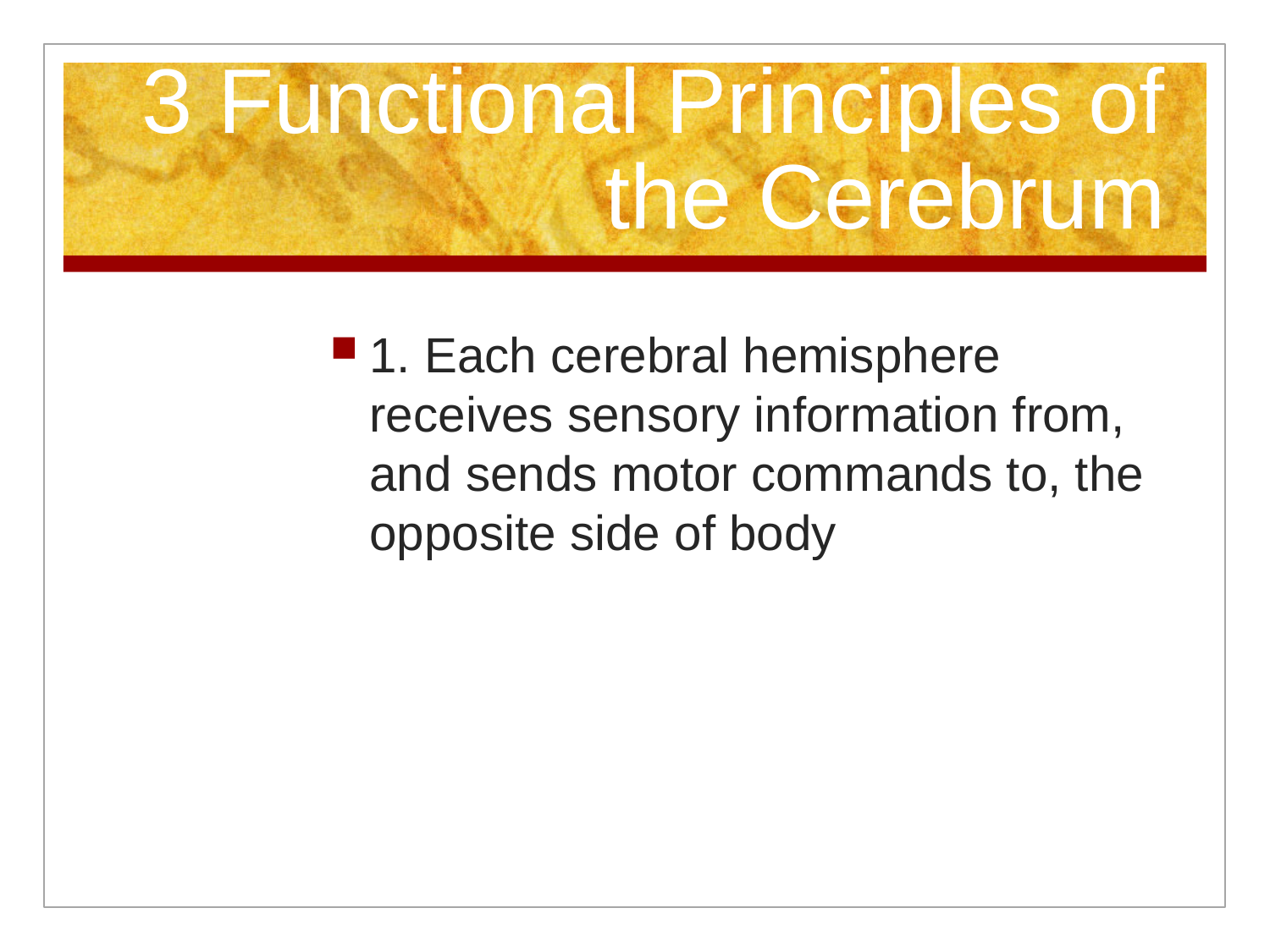

# 3 Functional Principles of the Cerebrum
1. Each cerebral hemisphere receives sensory information from, and sends motor commands to, the opposite side of body